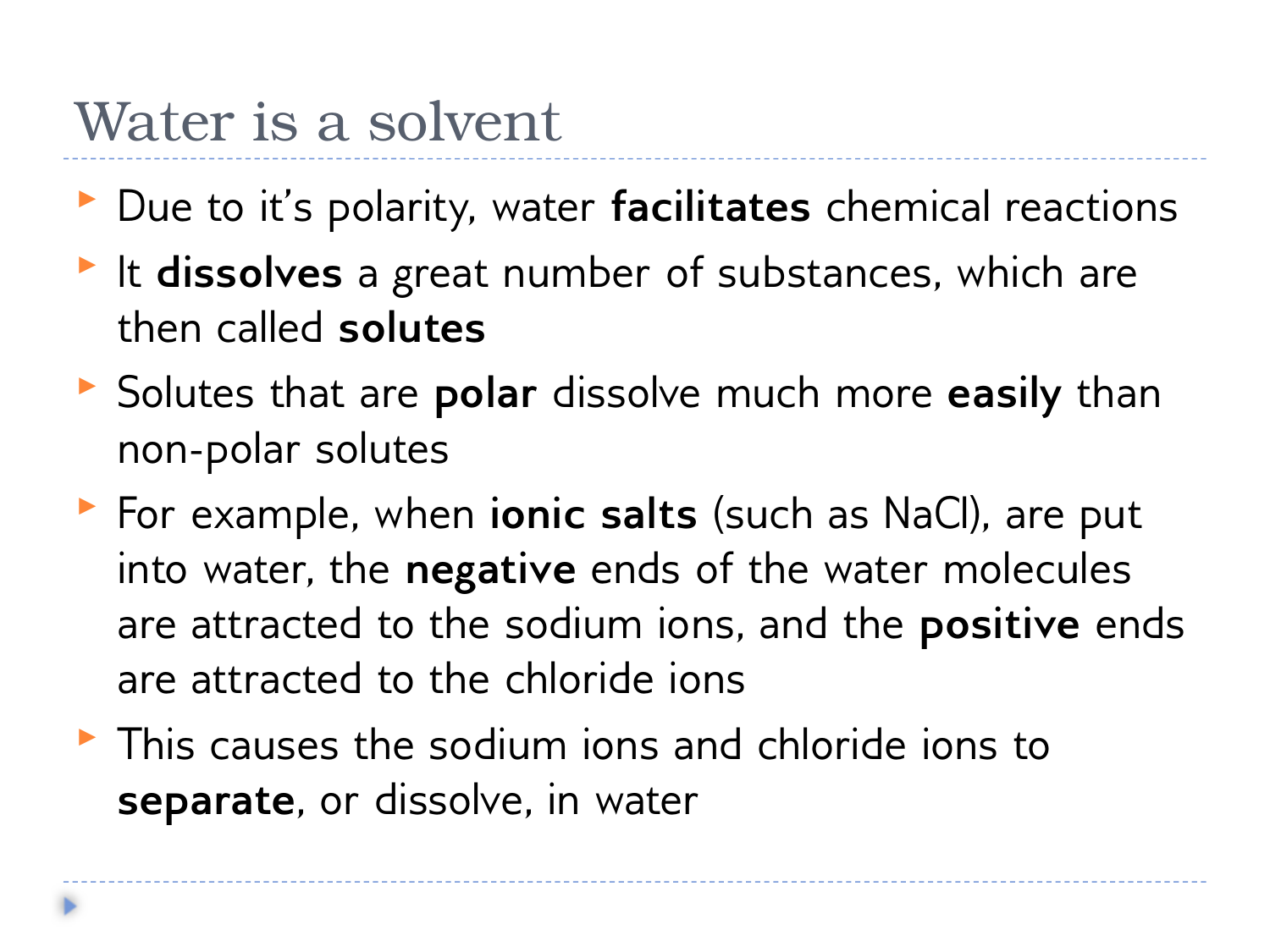

# Water is a solvent
Due to it’s polarity, water facilitates chemical reactions
It dissolves a great number of substances, which are then called solutes
Solutes that are polar dissolve much more easily than non-polar solutes
For example, when ionic salts (such as NaCl), are put into water, the negative ends of the water molecules are attracted to the sodium ions, and the positive ends are attracted to the chloride ions
This causes the sodium ions and chloride ions to separate, or dissolve, in water